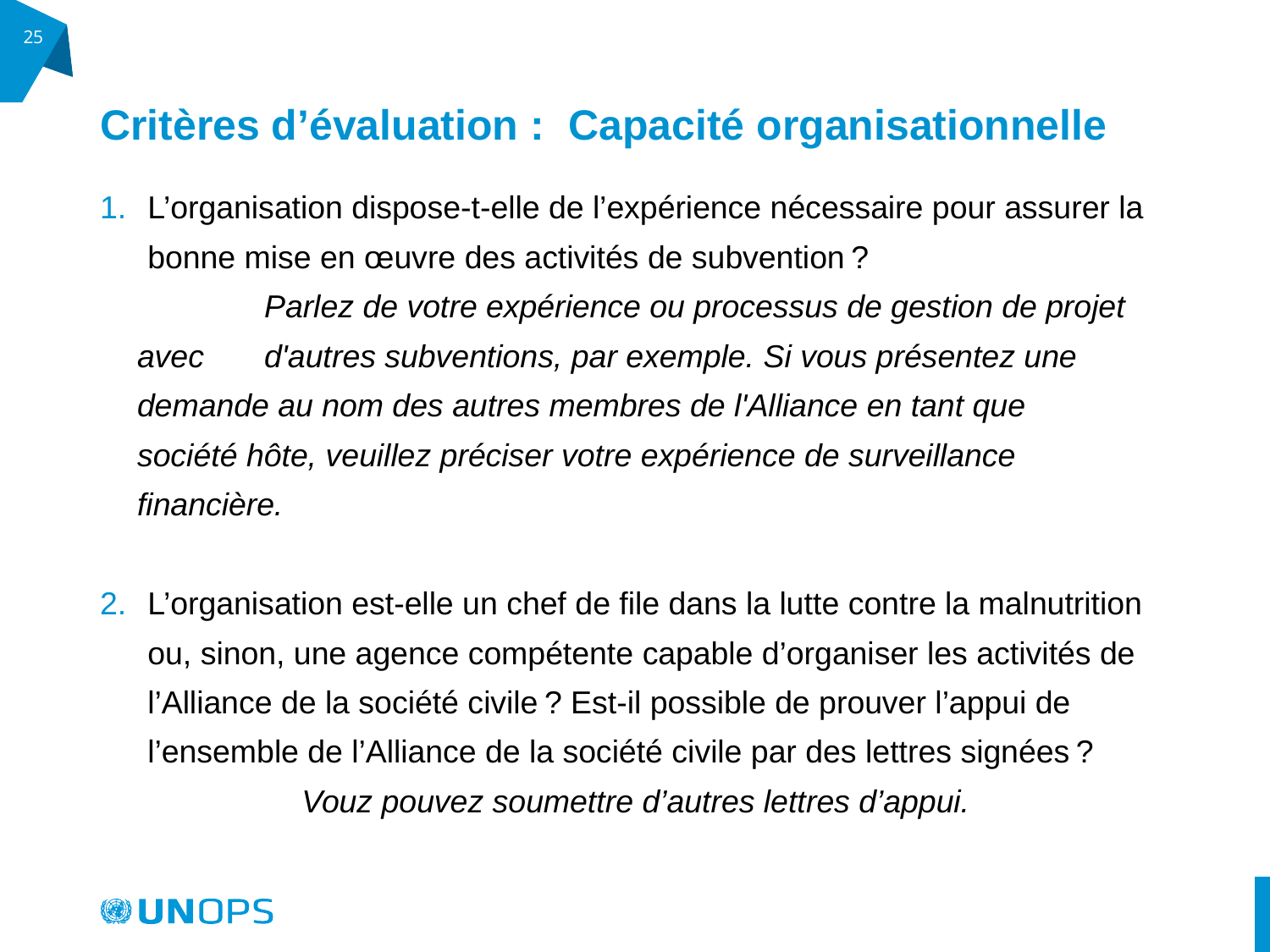

25
# Critères d’évaluation :  Capacité organisationnelle
L’organisation dispose-t-elle de l’expérience nécessaire pour assurer la bonne mise en œuvre des activités de subvention ?
	Parlez de votre expérience ou processus de gestion de projet avec 	d'autres subventions, par exemple. Si vous présentez une 	demande au nom des autres membres de l'Alliance en tant que 	société hôte, veuillez préciser votre expérience de surveillance 	financière.

L’organisation est-elle un chef de file dans la lutte contre la malnutrition ou, sinon, une agence compétente capable d’organiser les activités de l’Alliance de la société civile ? Est-il possible de prouver l’appui de l’ensemble de l’Alliance de la société civile par des lettres signées ?
	Vouz pouvez soumettre d’autres lettres d’appui.